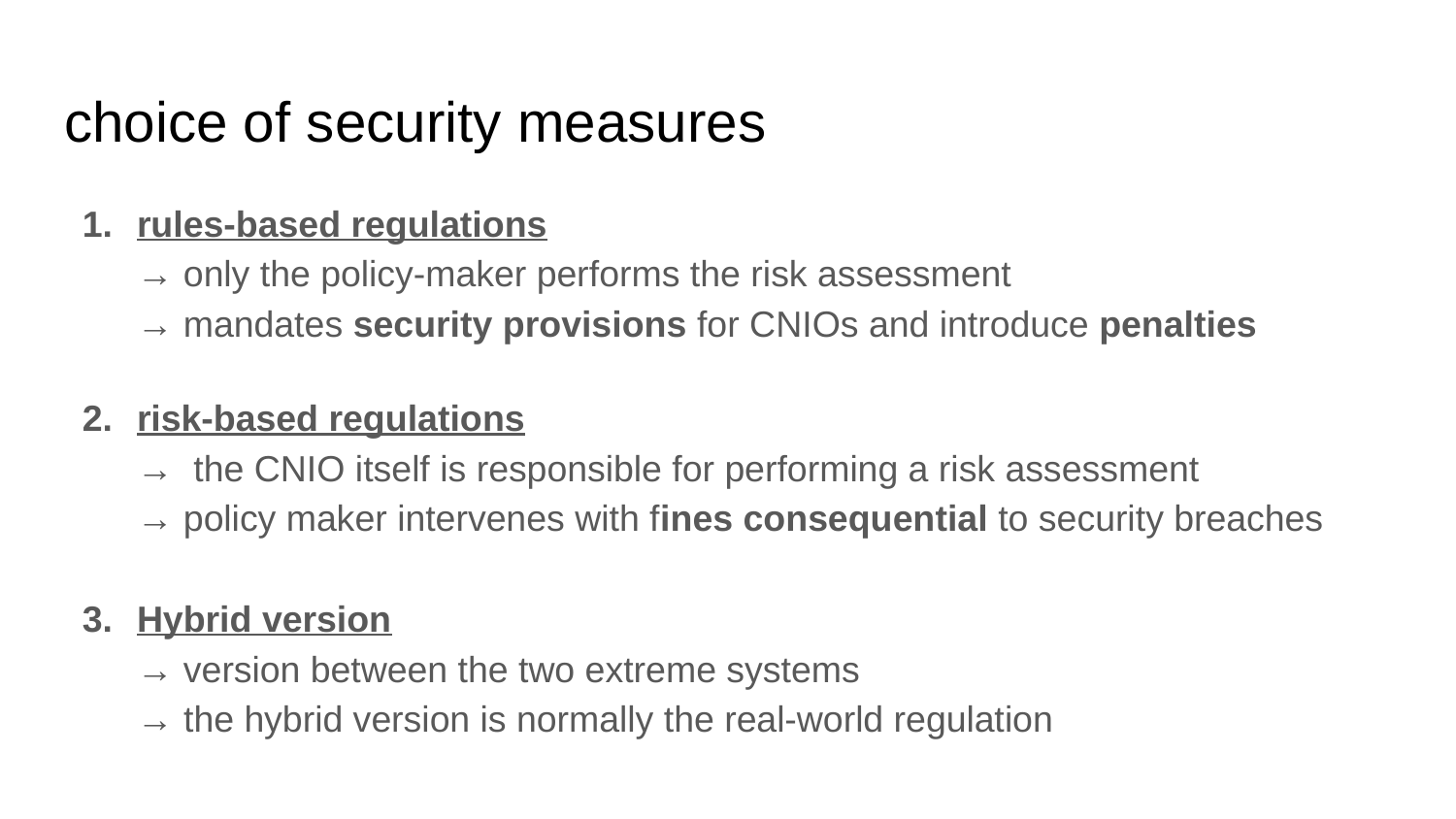

# choice of security measures
rules-based regulations
→ only the policy-maker performs the risk assessment
→ mandates security provisions for CNIOs and introduce penalties
risk-based regulations
→  the CNIO itself is responsible for performing a risk assessment
→ policy maker intervenes with fines consequential to security breaches
Hybrid version
→ version between the two extreme systems
→ the hybrid version is normally the real-world regulation